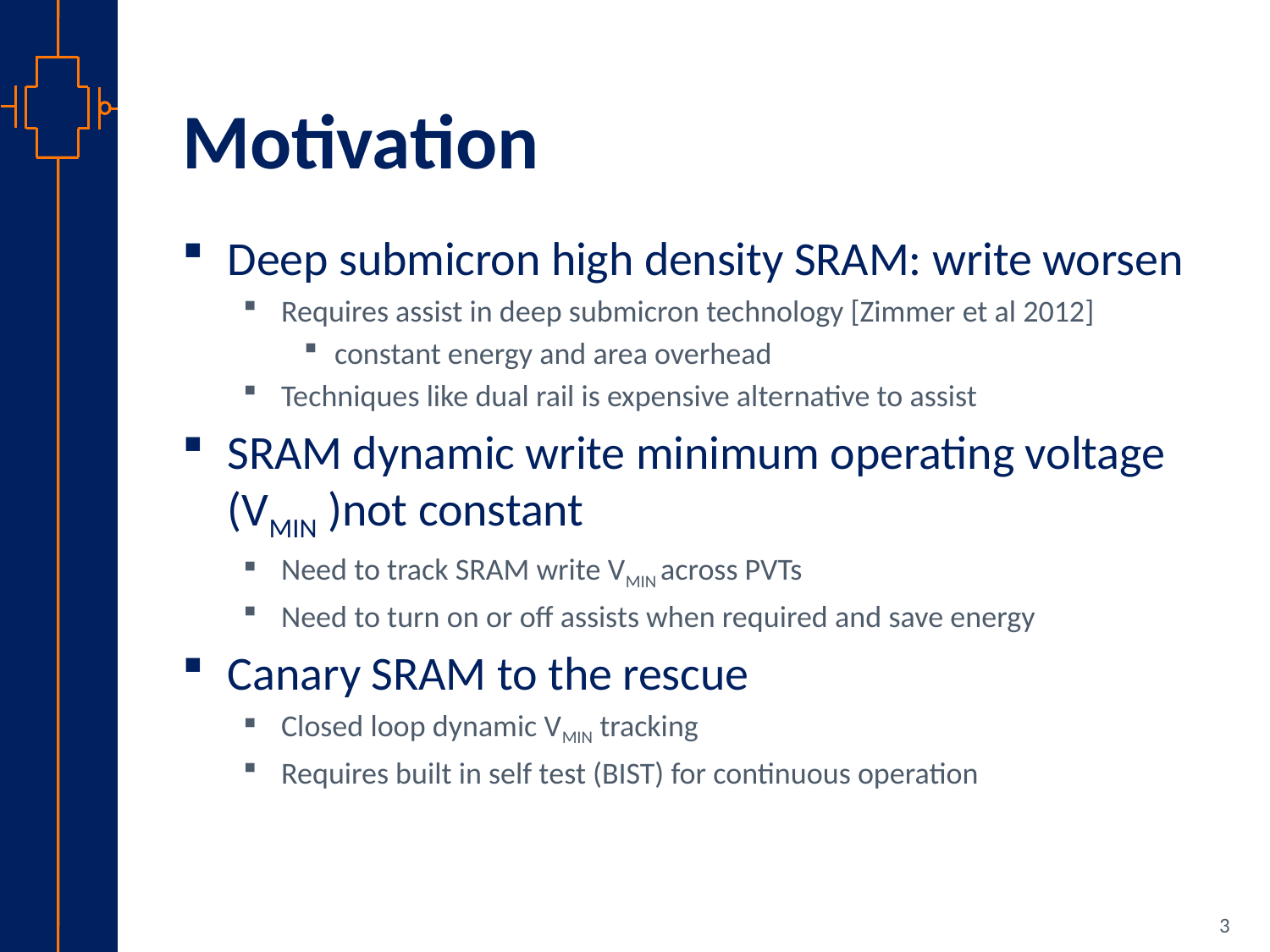

# Motivation
Deep submicron high density SRAM: write worsen
Requires assist in deep submicron technology [Zimmer et al 2012]
constant energy and area overhead
Techniques like dual rail is expensive alternative to assist
SRAM dynamic write minimum operating voltage (VMIN )not constant
Need to track SRAM write VMIN across PVTs
Need to turn on or off assists when required and save energy
Canary SRAM to the rescue
Closed loop dynamic VMIN tracking
Requires built in self test (BIST) for continuous operation

3